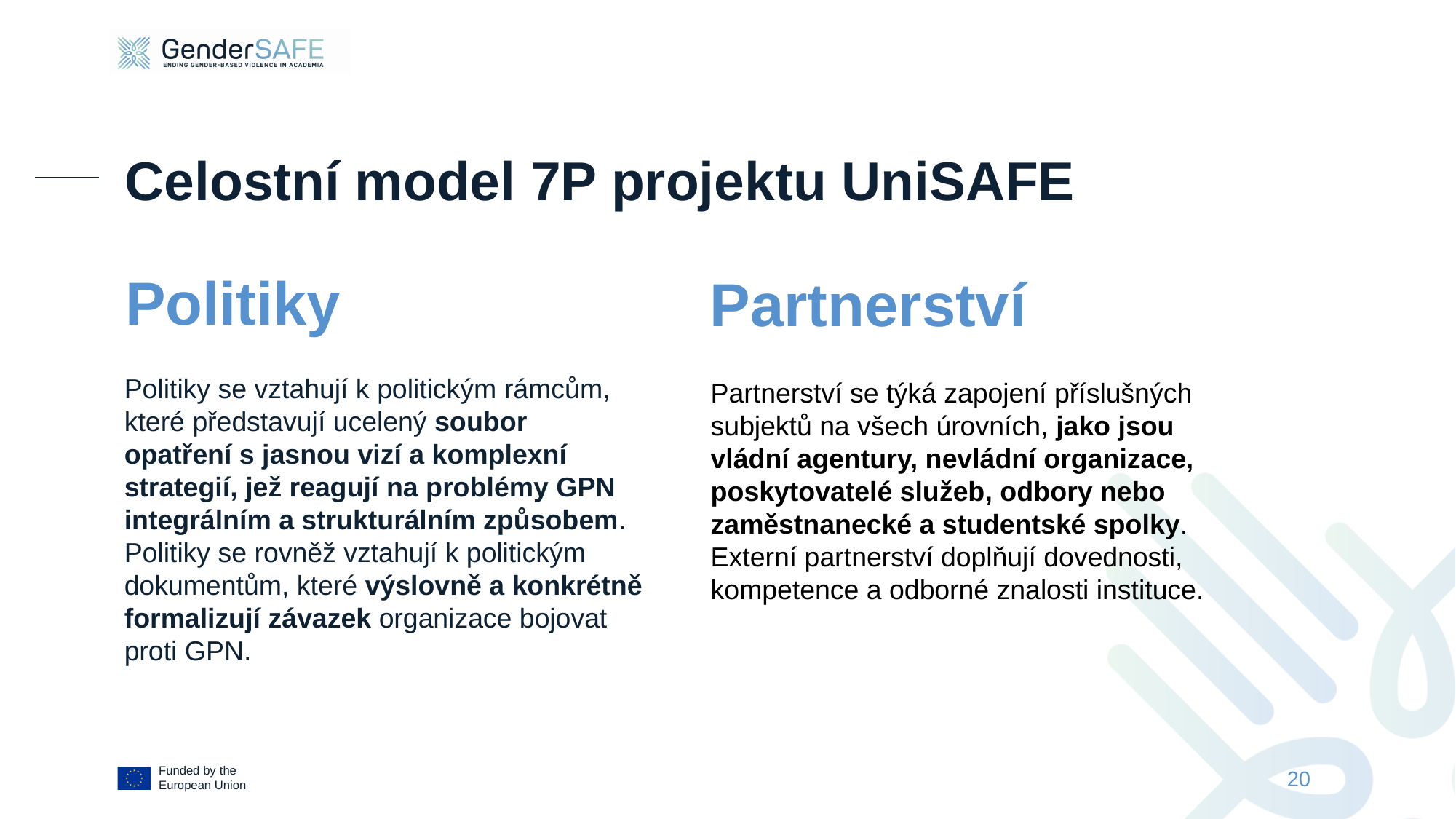

# Celostní model 7P projektu UniSAFE

Politiky
Partnerství
Politiky se vztahují k politickým rámcům, které představují ucelený soubor opatření s jasnou vizí a komplexní strategií, jež reagují na problémy GPN integrálním a strukturálním způsobem. Politiky se rovněž vztahují k politickým dokumentům, které výslovně a konkrétně formalizují závazek organizace bojovat proti GPN.

Partnerství se týká zapojení příslušných subjektů na všech úrovních, jako jsou vládní agentury, nevládní organizace, poskytovatelé služeb, odbory nebo zaměstnanecké a studentské spolky. Externí partnerství doplňují dovednosti, kompetence a odborné znalosti instituce.

20